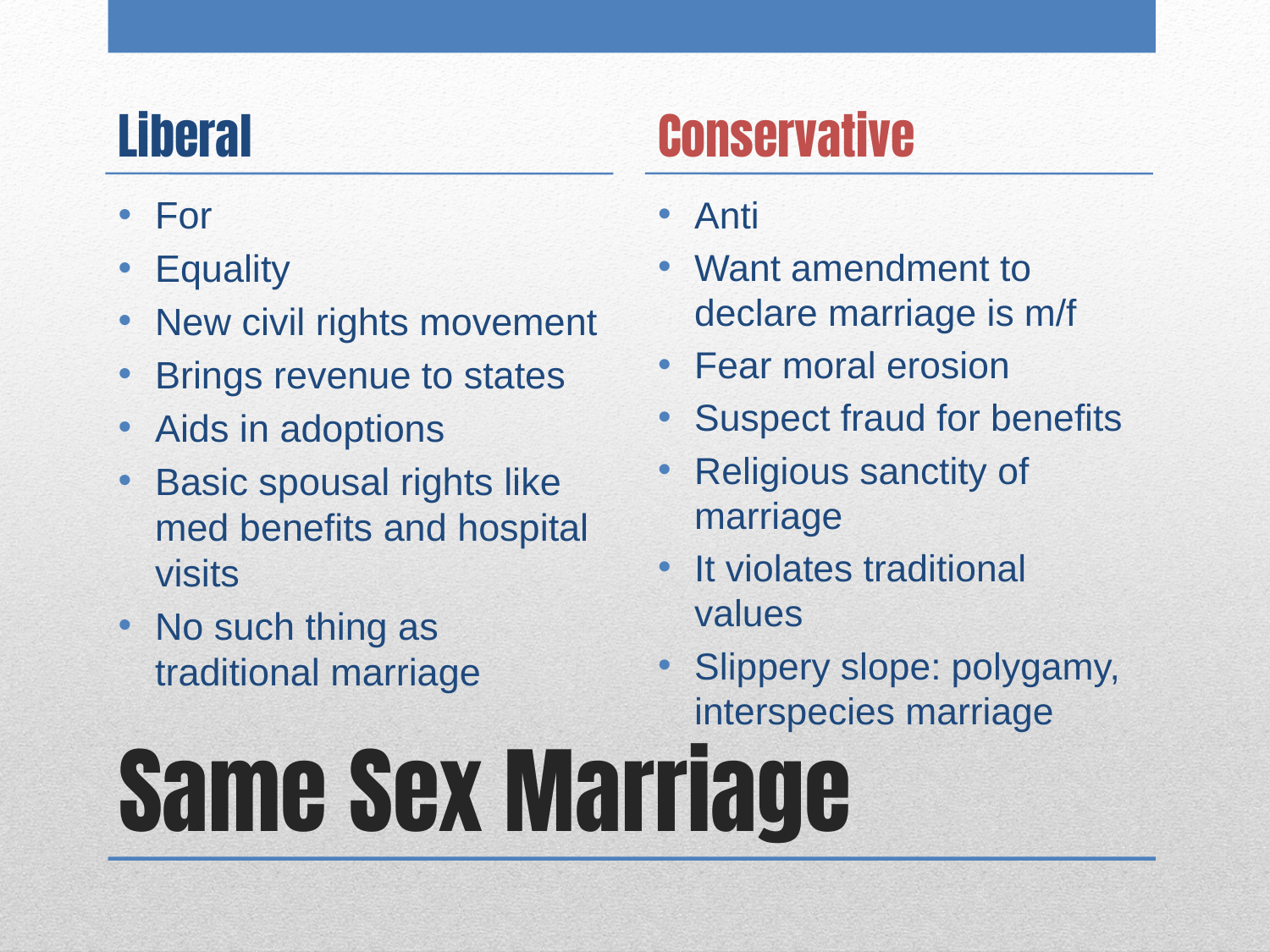

Liberal
Conservative
For
Equality
New civil rights movement
Brings revenue to states
Aids in adoptions
Basic spousal rights like med benefits and hospital visits
No such thing as traditional marriage
Anti
Want amendment to declare marriage is m/f
Fear moral erosion
Suspect fraud for benefits
Religious sanctity of marriage
It violates traditional values
Slippery slope: polygamy, interspecies marriage
# Same Sex Marriage